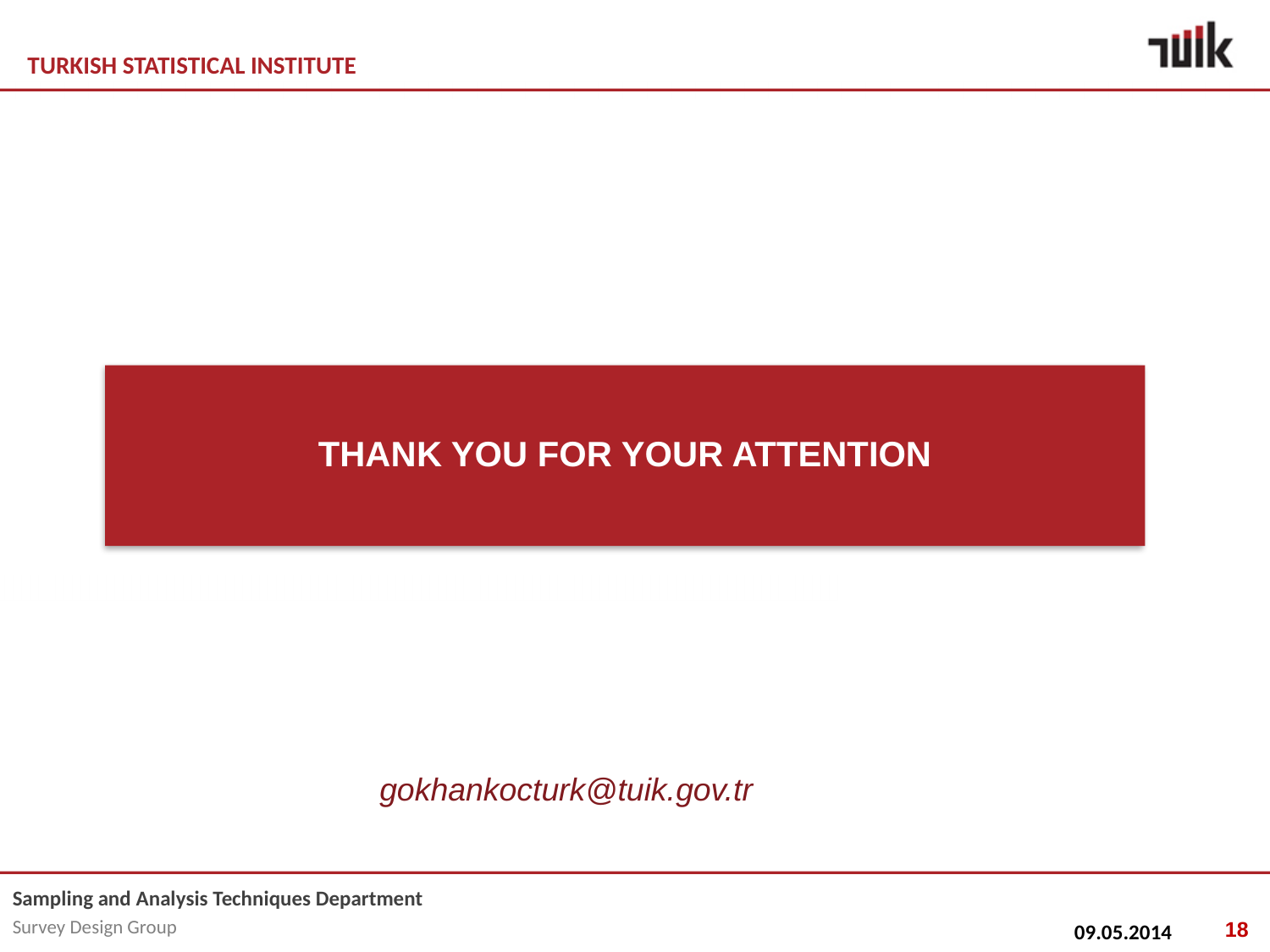

THANK YOU FOR YOUR ATTENTION

gokhankocturk@tuik.gov.tr

18
09.05.2014